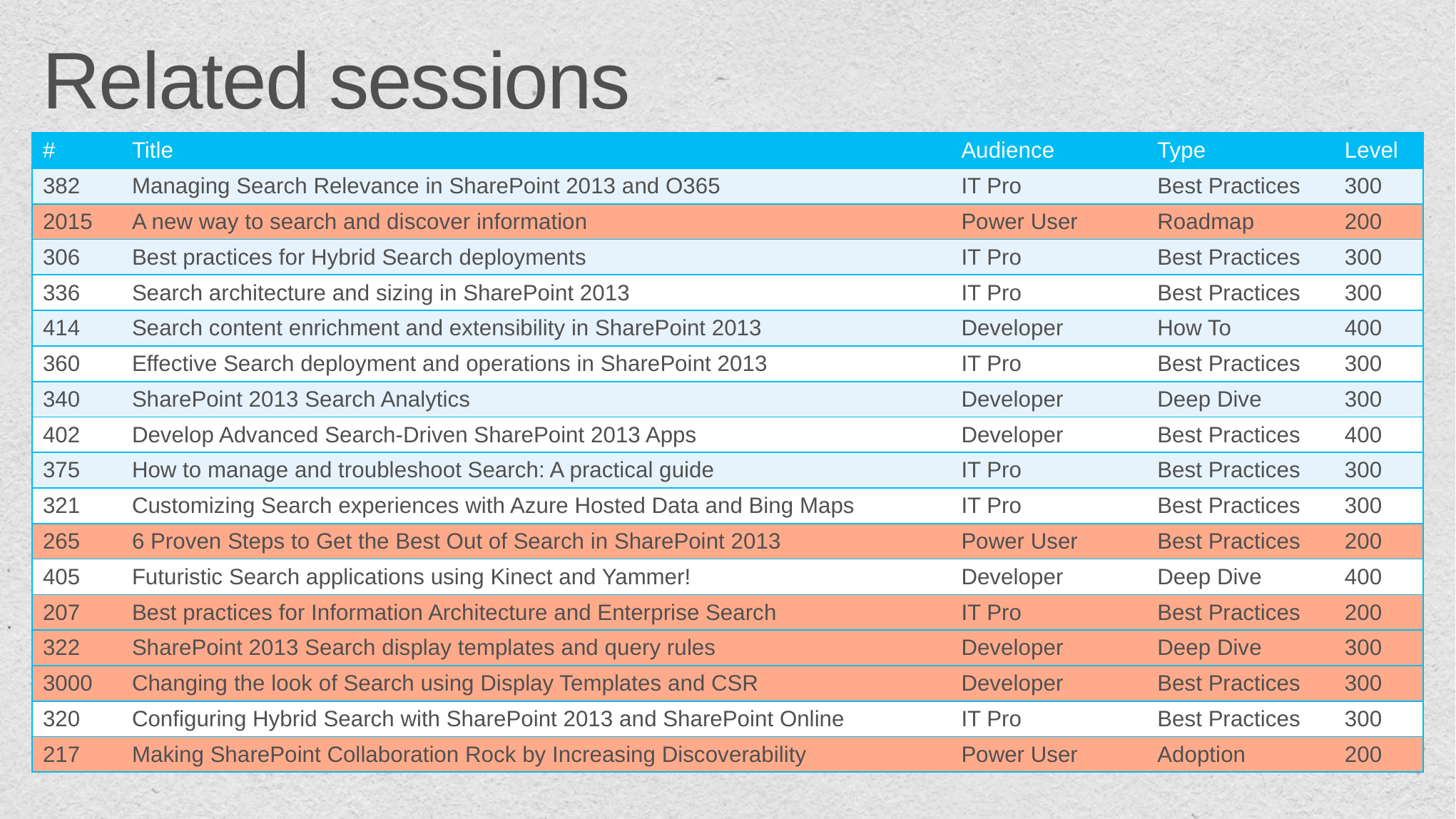

Related sessions
| # | Title | Audience | Type | Level |
| --- | --- | --- | --- | --- |
| 382 | Managing Search Relevance in SharePoint 2013 and O365 | IT Pro | Best Practices | 300 |
| 2015 | A new way to search and discover information | Power User | Roadmap | 200 |
| 306 | Best practices for Hybrid Search deployments | IT Pro | Best Practices | 300 |
| 336 | Search architecture and sizing in SharePoint 2013 | IT Pro | Best Practices | 300 |
| 414 | Search content enrichment and extensibility in SharePoint 2013 | Developer | How To | 400 |
| 360 | Effective Search deployment and operations in SharePoint 2013 | IT Pro | Best Practices | 300 |
| 340 | SharePoint 2013 Search Analytics | Developer | Deep Dive | 300 |
| 402 | Develop Advanced Search-Driven SharePoint 2013 Apps | Developer | Best Practices | 400 |
| 375 | How to manage and troubleshoot Search: A practical guide | IT Pro | Best Practices | 300 |
| 321 | Customizing Search experiences with Azure Hosted Data and Bing Maps | IT Pro | Best Practices | 300 |
| 265 | 6 Proven Steps to Get the Best Out of Search in SharePoint 2013 | Power User | Best Practices | 200 |
| 405 | Futuristic Search applications using Kinect and Yammer! | Developer | Deep Dive | 400 |
| 207 | Best practices for Information Architecture and Enterprise Search | IT Pro | Best Practices | 200 |
| 322 | SharePoint 2013 Search display templates and query rules | Developer | Deep Dive | 300 |
| 3000 | Changing the look of Search using Display Templates and CSR | Developer | Best Practices | 300 |
| 320 | Configuring Hybrid Search with SharePoint 2013 and SharePoint Online | IT Pro | Best Practices | 300 |
| 217 | Making SharePoint Collaboration Rock by Increasing Discoverability | Power User | Adoption | 200 |